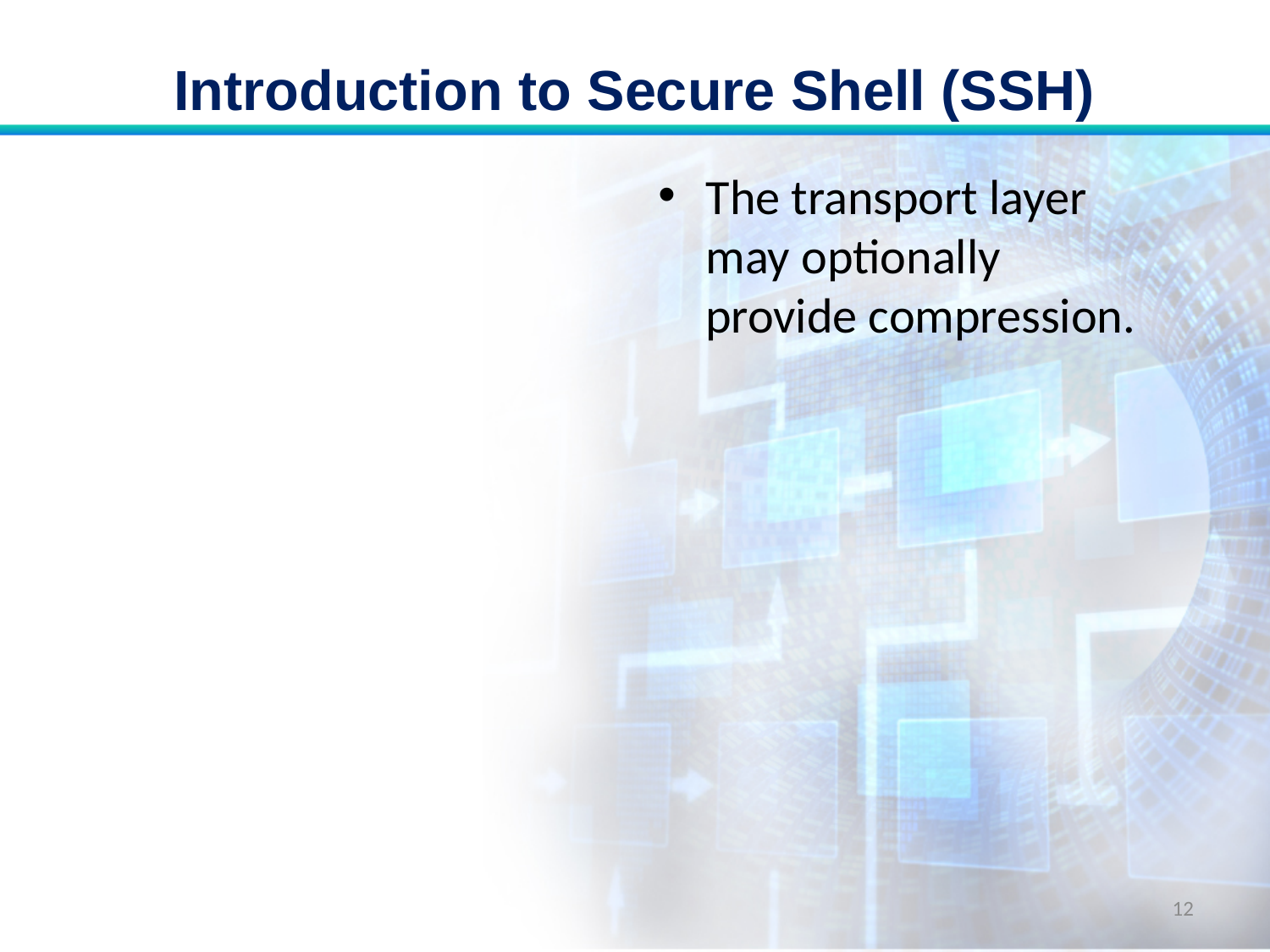

# Introduction to Secure Shell (SSH)
The transport layer may optionally provide compression.
12